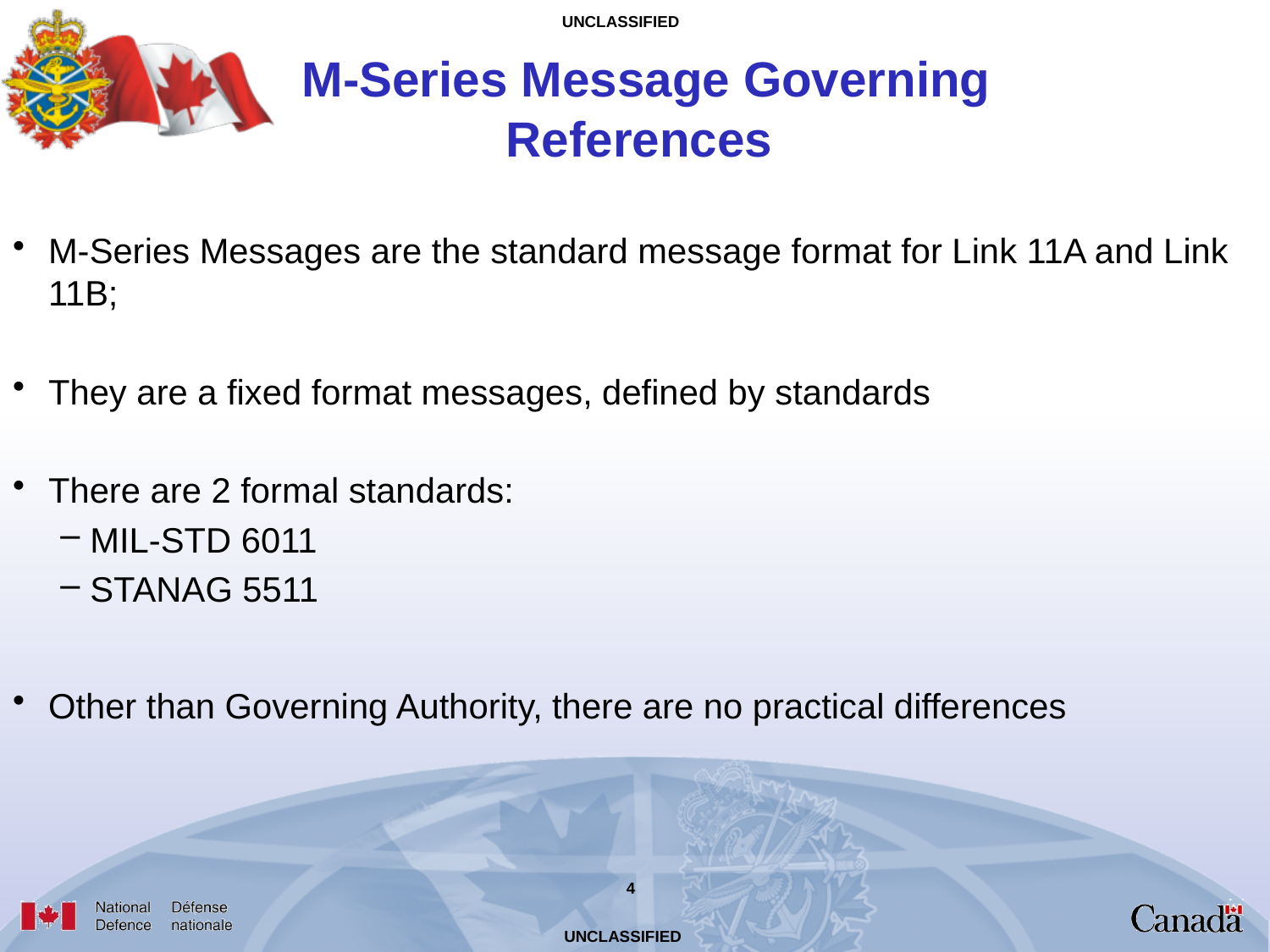

# M-Series Message Governing References
M-Series Messages are the standard message format for Link 11A and Link 11B;

They are a fixed format messages, defined by standards

There are 2 formal standards:
MIL-STD 6011
STANAG 5511

Other than Governing Authority, there are no practical differences